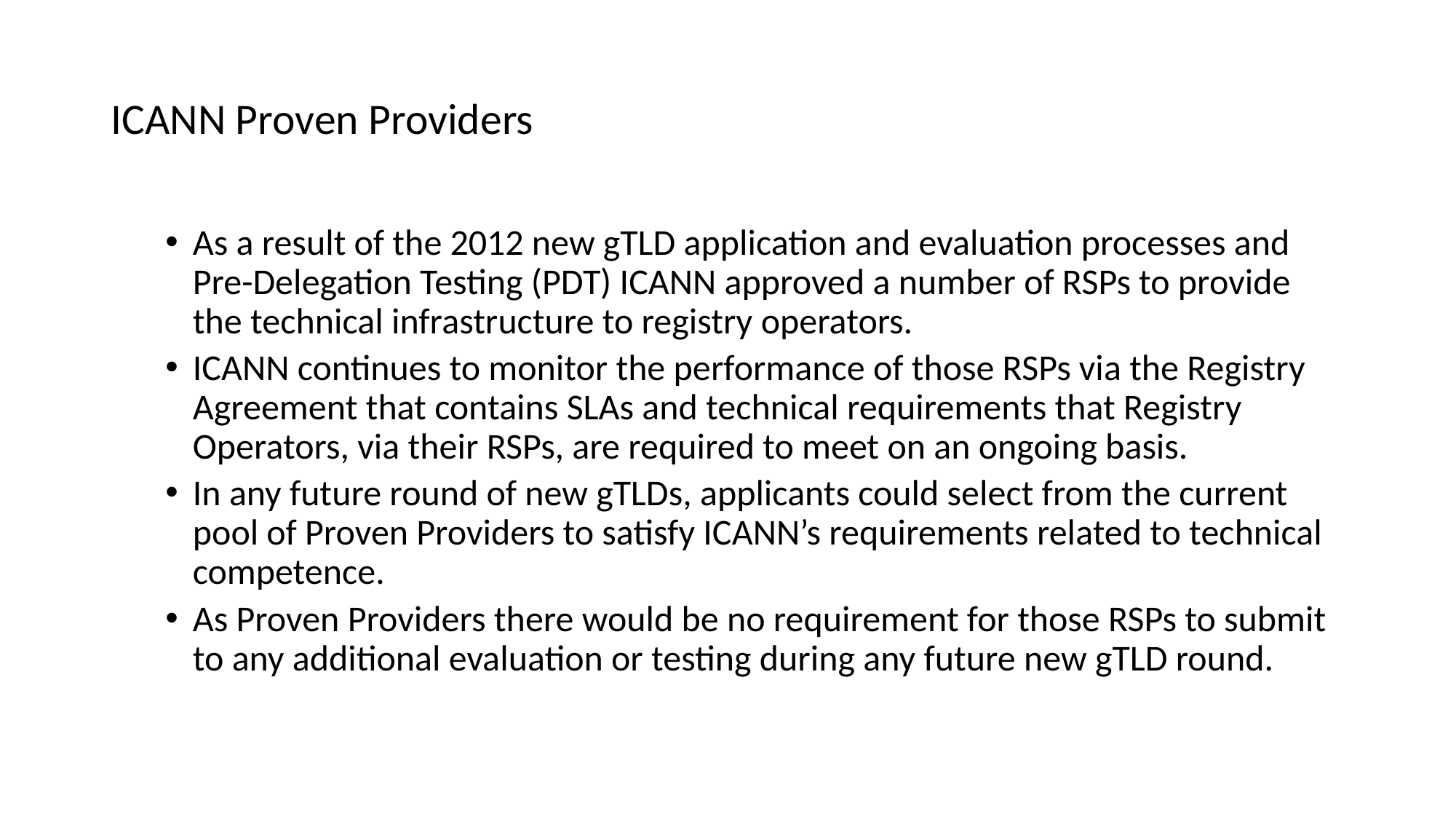

# ICANN Proven Providers
As a result of the 2012 new gTLD application and evaluation processes and Pre-Delegation Testing (PDT) ICANN approved a number of RSPs to provide the technical infrastructure to registry operators.
ICANN continues to monitor the performance of those RSPs via the Registry Agreement that contains SLAs and technical requirements that Registry Operators, via their RSPs, are required to meet on an ongoing basis.
In any future round of new gTLDs, applicants could select from the current pool of Proven Providers to satisfy ICANN’s requirements related to technical competence.
As Proven Providers there would be no requirement for those RSPs to submit to any additional evaluation or testing during any future new gTLD round.